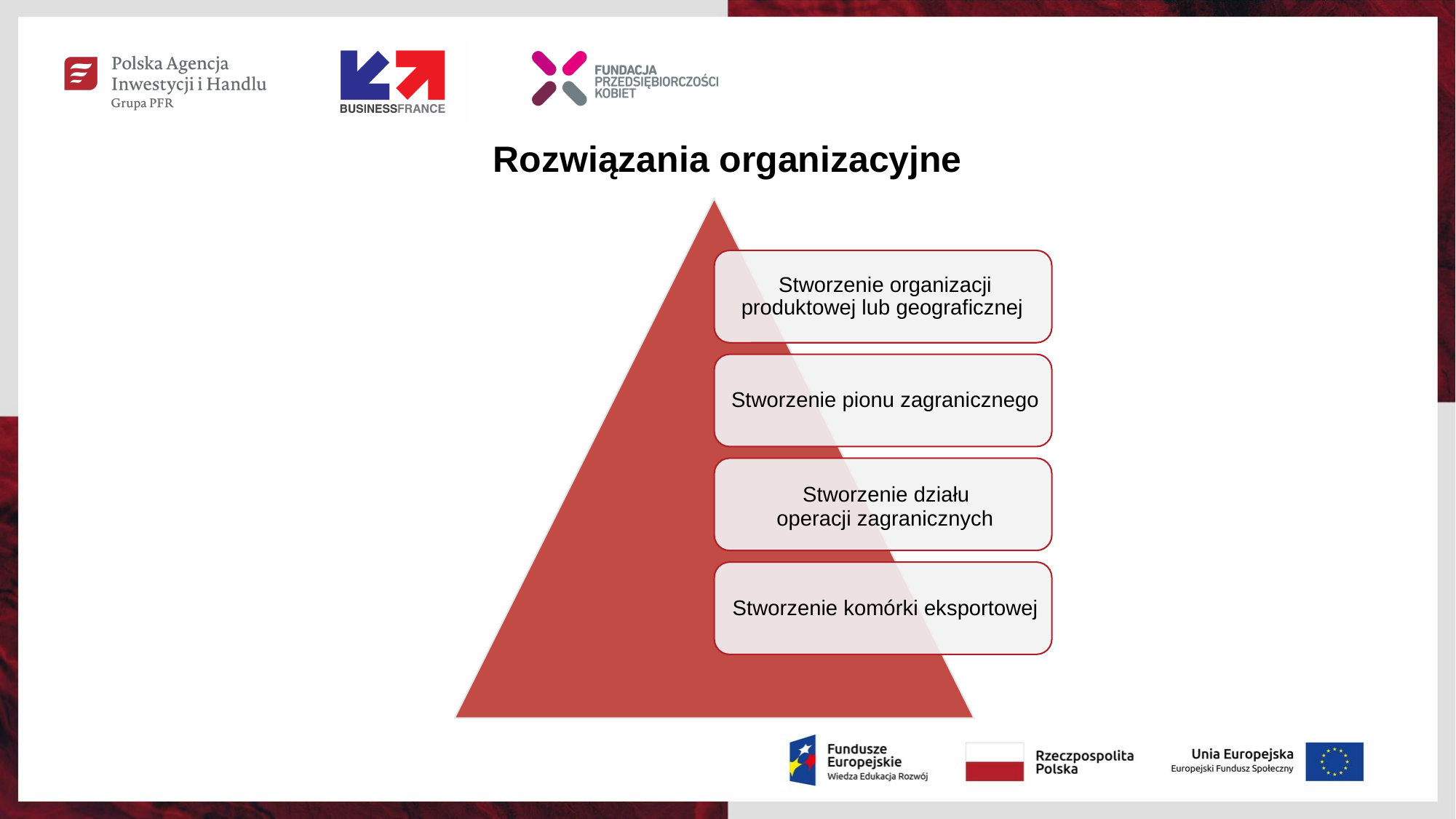

# Rozwiązania organizacyjne
Stworzenie organizacji produktowej lub geograficznej
Stworzenie pionu zagranicznego
 Stworzenie działu
operacji zagranicznych
Stworzenie komórki eksportowej